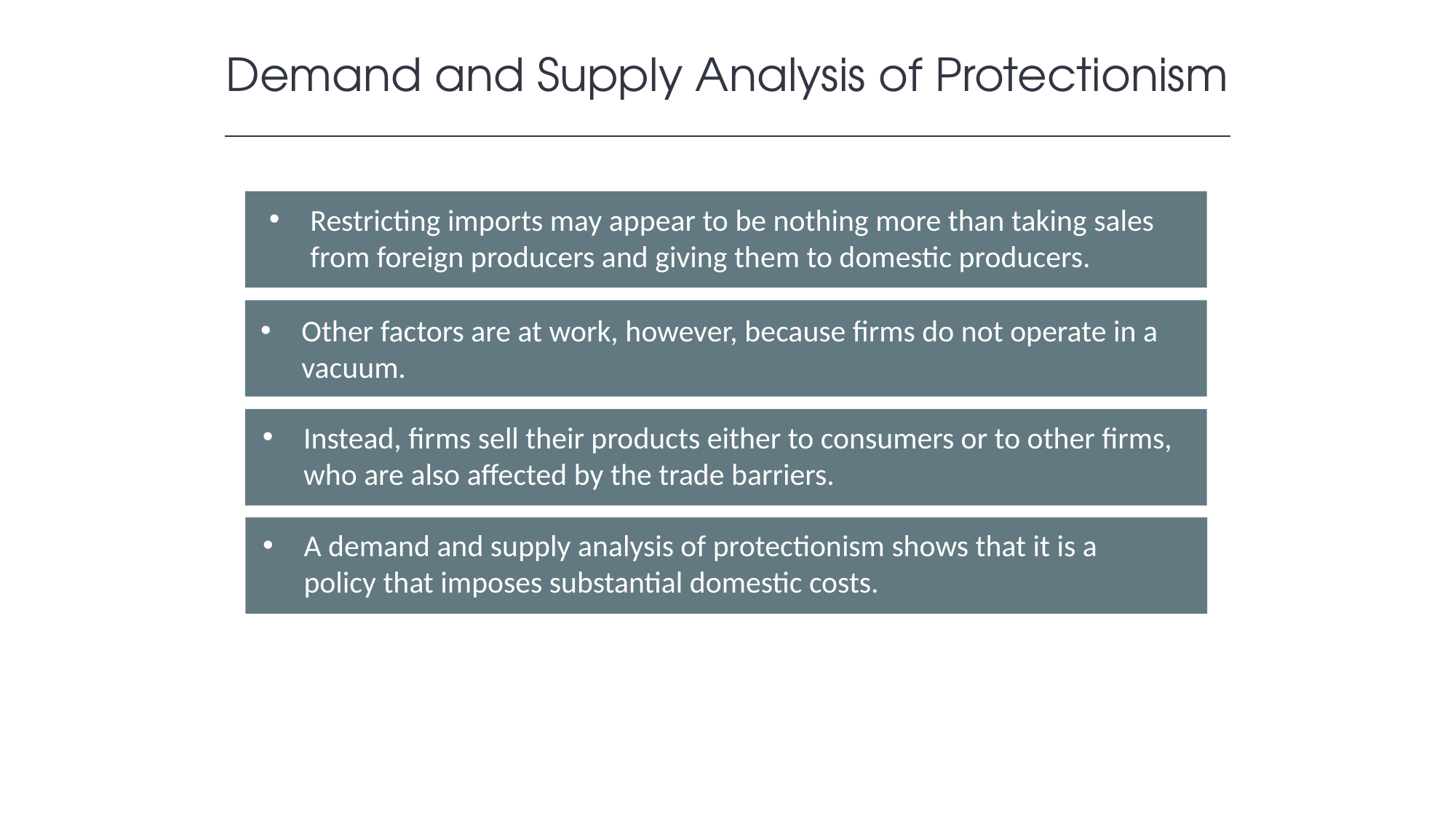

Demand and Supply Analysis of Protectionism

Restricting imports may appear to be nothing more than taking sales from foreign producers and giving them to domestic producers.

Other factors are at work, however, because firms do not operate in a vacuum.

Instead, firms sell their products either to consumers or to other firms, who are also affected by the trade barriers.

A demand and supply analysis of protectionism shows that it is a policy that imposes substantial domestic costs.